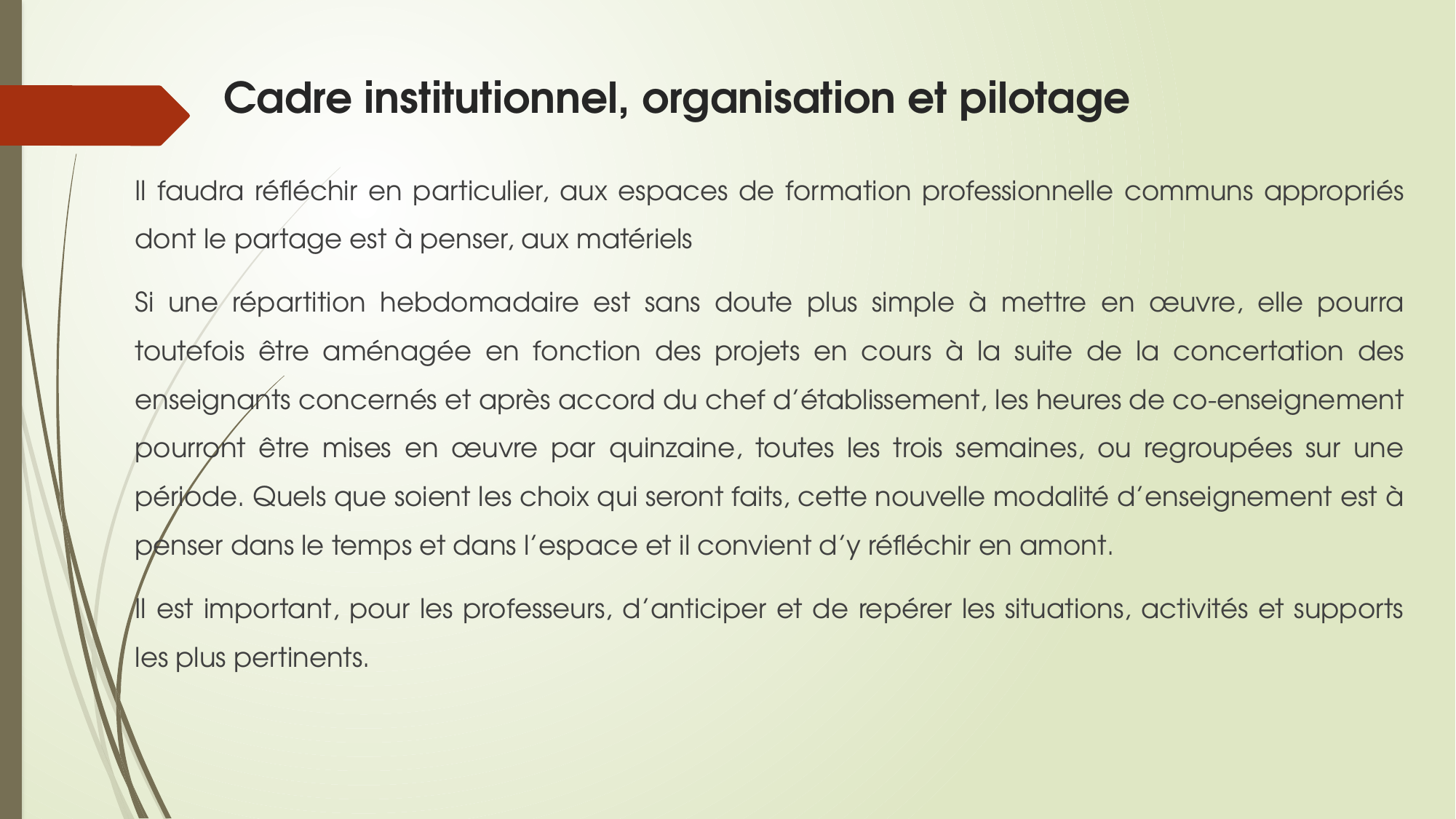

# Cadre institutionnel, organisation et pilotage
Il faudra réfléchir en particulier, aux espaces de formation professionnelle communs appropriés dont le partage est à penser, aux matériels
Si une répartition hebdomadaire est sans doute plus simple à mettre en œuvre, elle pourra toutefois être aménagée en fonction des projets en cours à la suite de la concertation des enseignants concernés et après accord du chef d’établissement, les heures de co-enseignement pourront être mises en œuvre par quinzaine, toutes les trois semaines, ou regroupées sur une période. Quels que soient les choix qui seront faits, cette nouvelle modalité d’enseignement est à penser dans le temps et dans l’espace et il convient d’y réfléchir en amont.
Il est important, pour les professeurs, d’anticiper et de repérer les situations, activités et supports les plus pertinents.